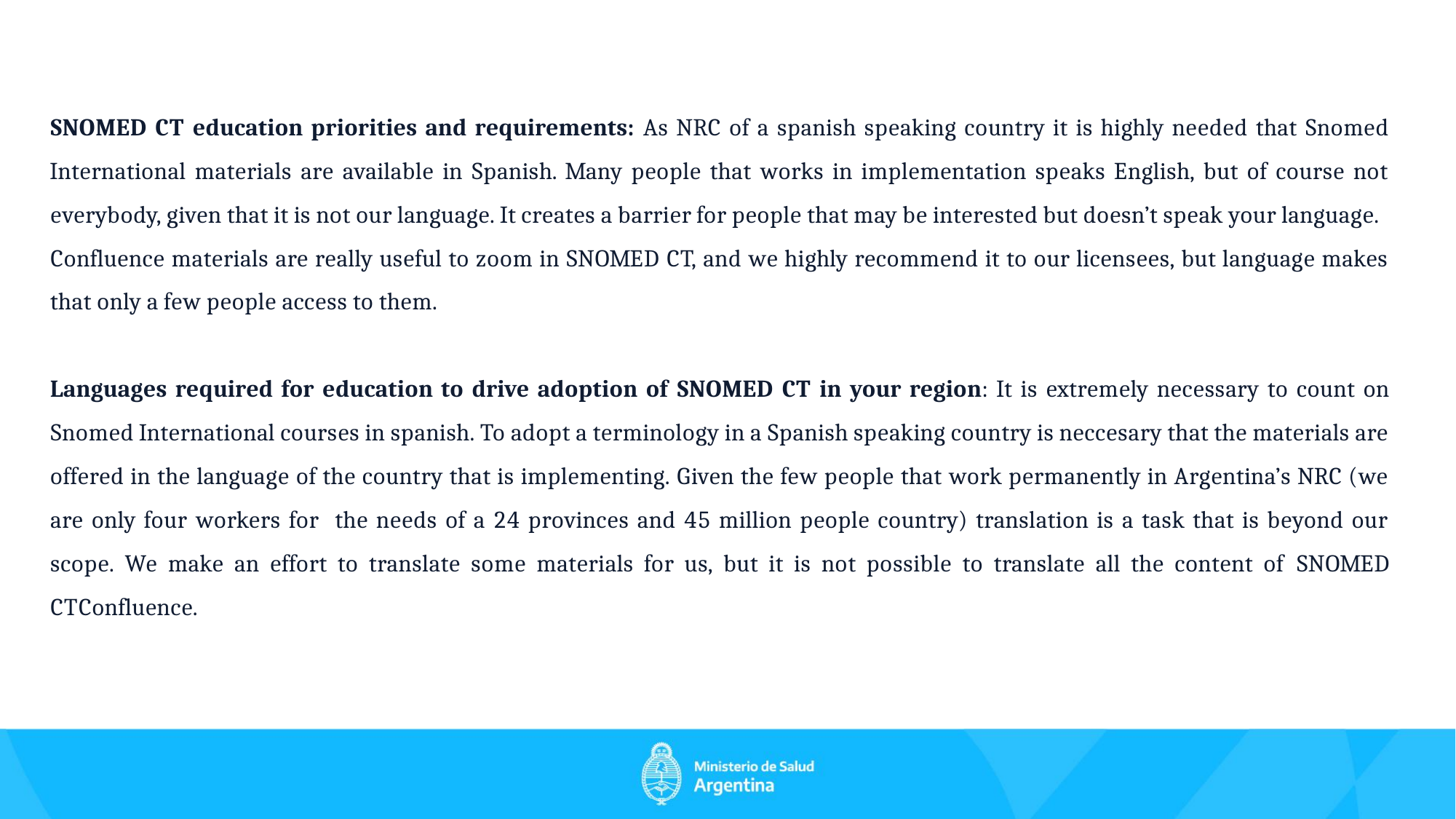

SNOMED CT education priorities and requirements: As NRC of a spanish speaking country it is highly needed that Snomed International materials are available in Spanish. Many people that works in implementation speaks English, but of course not everybody, given that it is not our language. It creates a barrier for people that may be interested but doesn’t speak your language.
Confluence materials are really useful to zoom in SNOMED CT, and we highly recommend it to our licensees, but language makes that only a few people access to them.

Languages required for education to drive adoption of SNOMED CT in your region: It is extremely necessary to count on Snomed International courses in spanish. To adopt a terminology in a Spanish speaking country is neccesary that the materials are offered in the language of the country that is implementing. Given the few people that work permanently in Argentina’s NRC (we are only four workers for  the needs of a 24 provinces and 45 million people country) translation is a task that is beyond our scope. We make an effort to translate some materials for us, but it is not possible to translate all the content of SNOMED CTConfluence.
expand our participation in different advisory group

plan for Business  meeting and Expo  Buenos Aires 2021